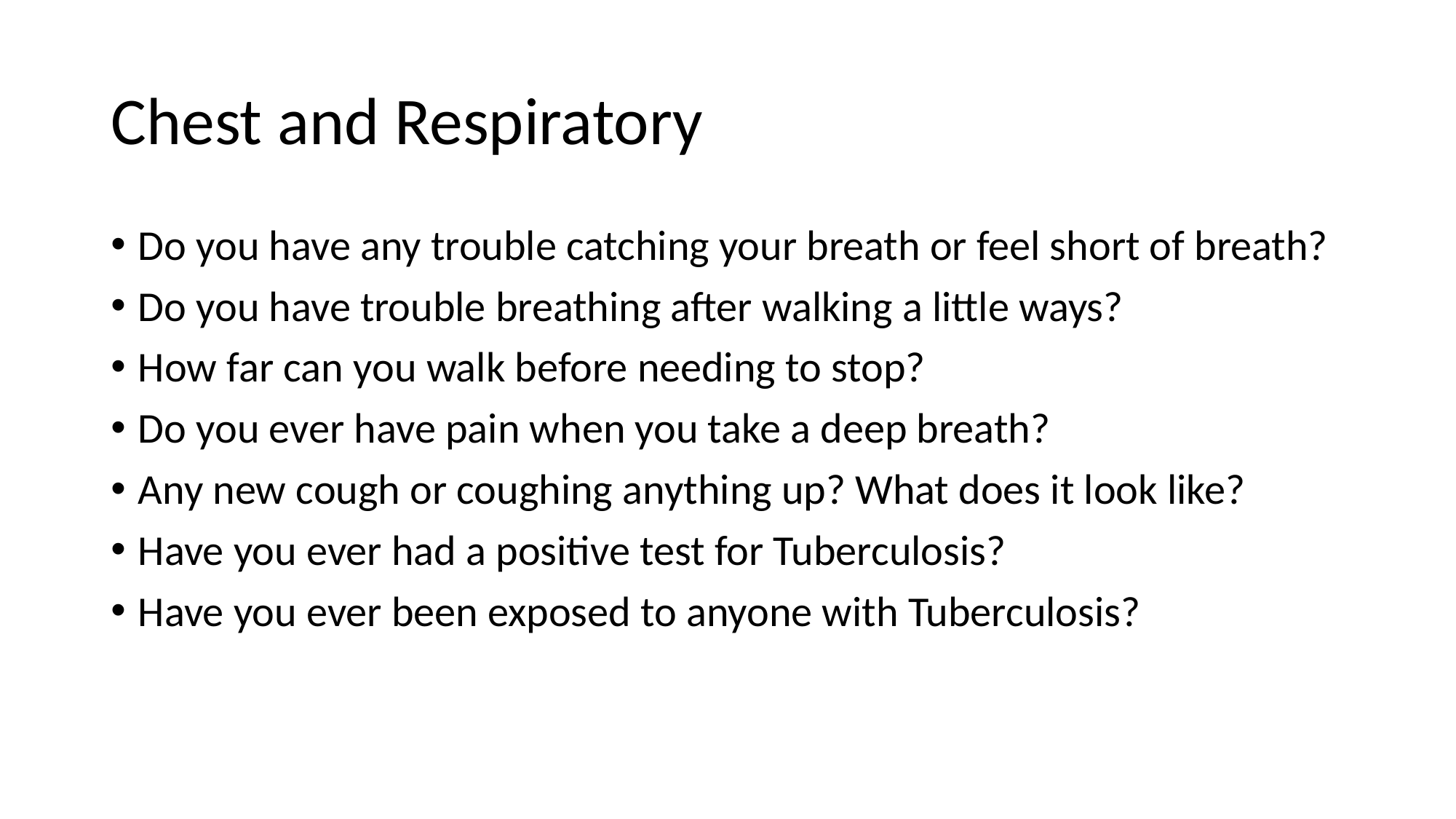

# Chest and Respiratory
Do you have any trouble catching your breath or feel short of breath?
Do you have trouble breathing after walking a little ways?
How far can you walk before needing to stop?
Do you ever have pain when you take a deep breath?
Any new cough or coughing anything up? What does it look like?
Have you ever had a positive test for Tuberculosis?
Have you ever been exposed to anyone with Tuberculosis?